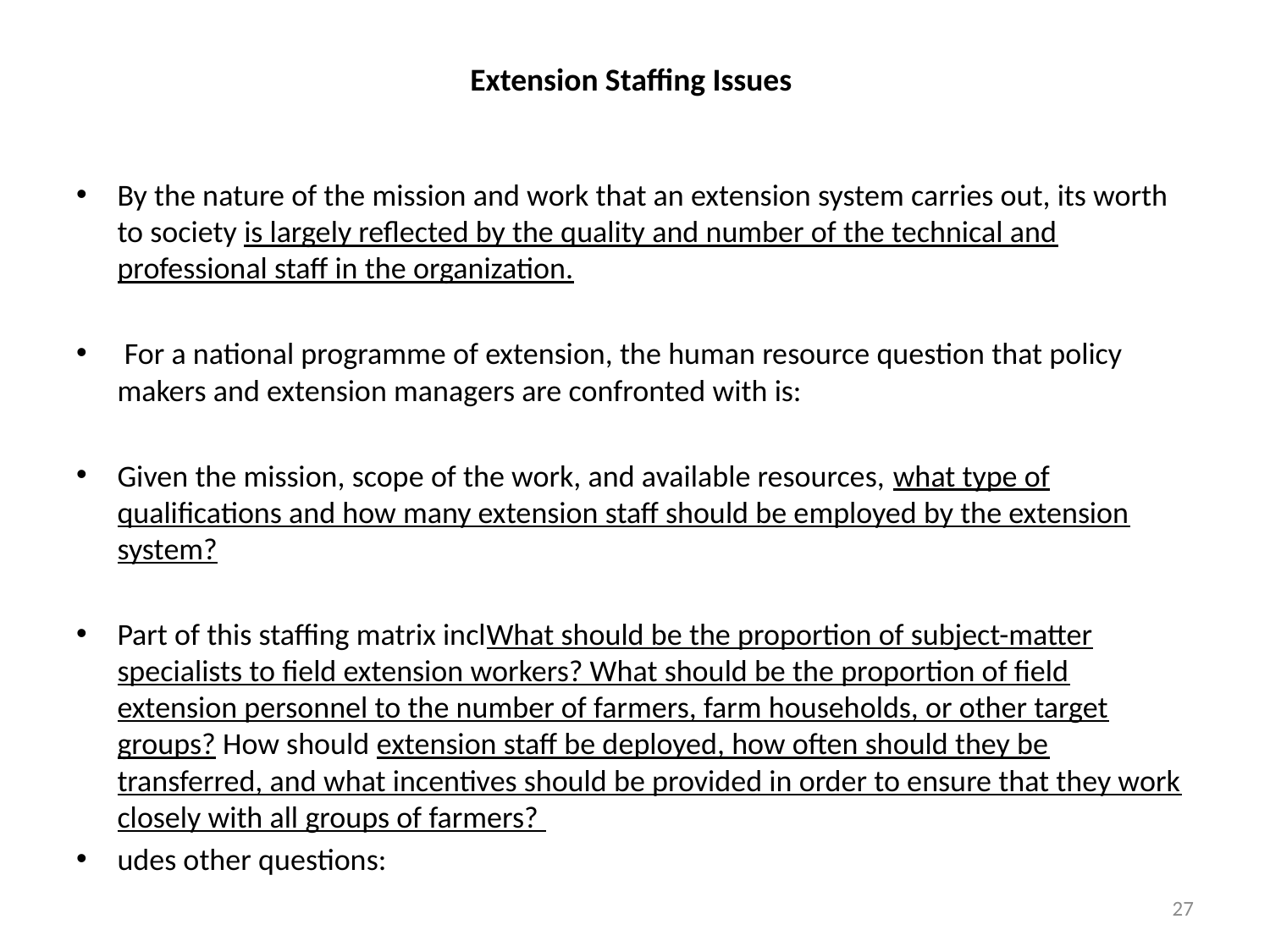

# Extension Staffing Issues
By the nature of the mission and work that an extension system carries out, its worth to society is largely reflected by the quality and number of the technical and professional staff in the organization.

 For a national programme of extension, the human resource question that policy makers and extension managers are confronted with is:

Given the mission, scope of the work, and available resources, what type of qualifications and how many extension staff should be employed by the extension system?

Part of this staffing matrix inclWhat should be the proportion of subject-matter specialists to field extension workers? What should be the proportion of field extension personnel to the number of farmers, farm households, or other target groups? How should extension staff be deployed, how often should they be transferred, and what incentives should be provided in order to ensure that they work closely with all groups of farmers?
udes other questions:

27